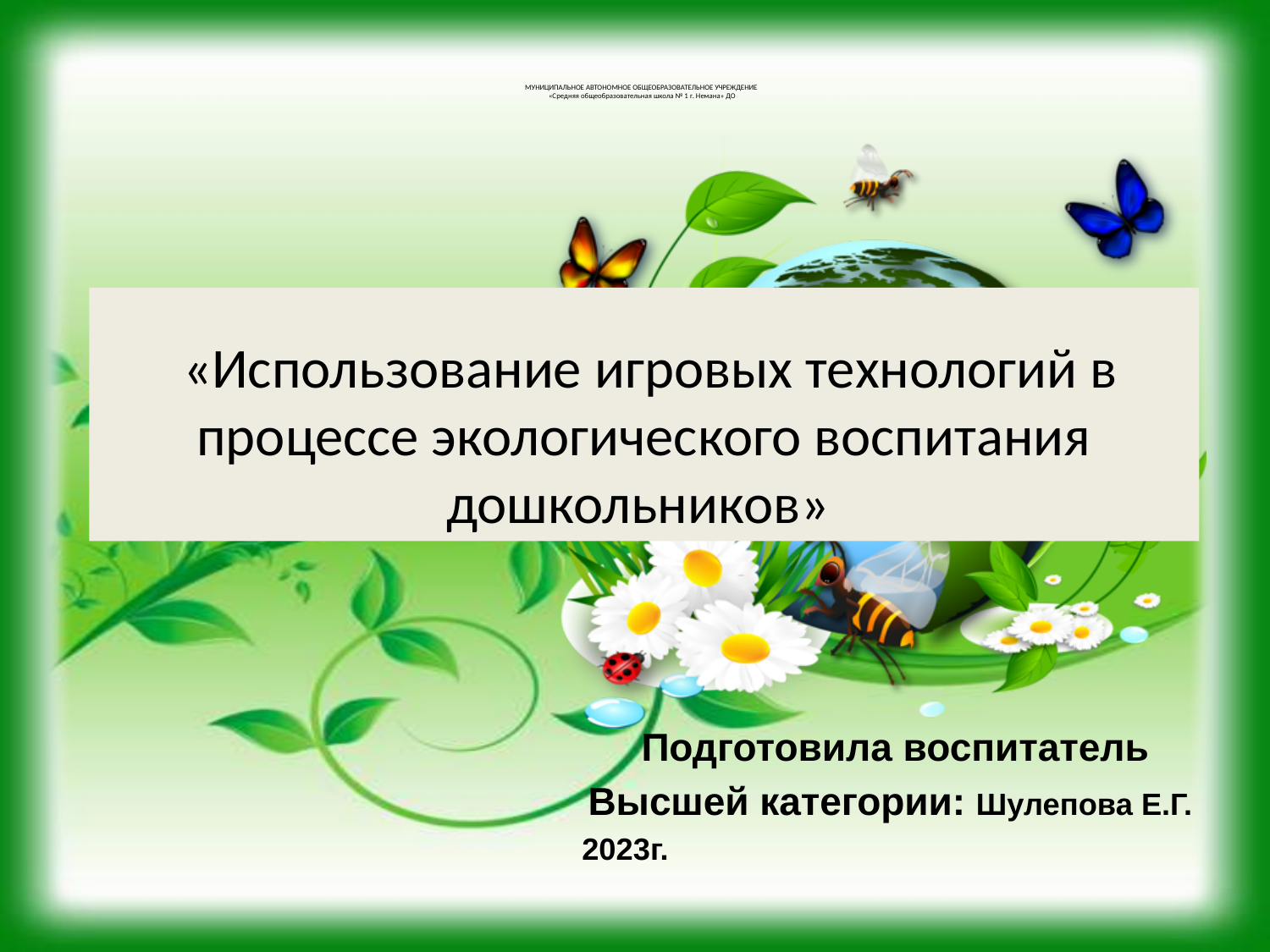

# МУНИЦИПАЛЬНОЕ АВТОНОМНОЕ ОБЩЕОБРАЗОВАТЕЛЬНОЕ УЧРЕЖДЕНИЕ «Средняя общеобразовательная школа № 1 г. Немана» ДО

 «Использование игровых технологий в процессе экологического воспитания дошкольников»
                                                   Подготовила воспитатель
Высшей категории: Шулепова Е.Г.
2023г.